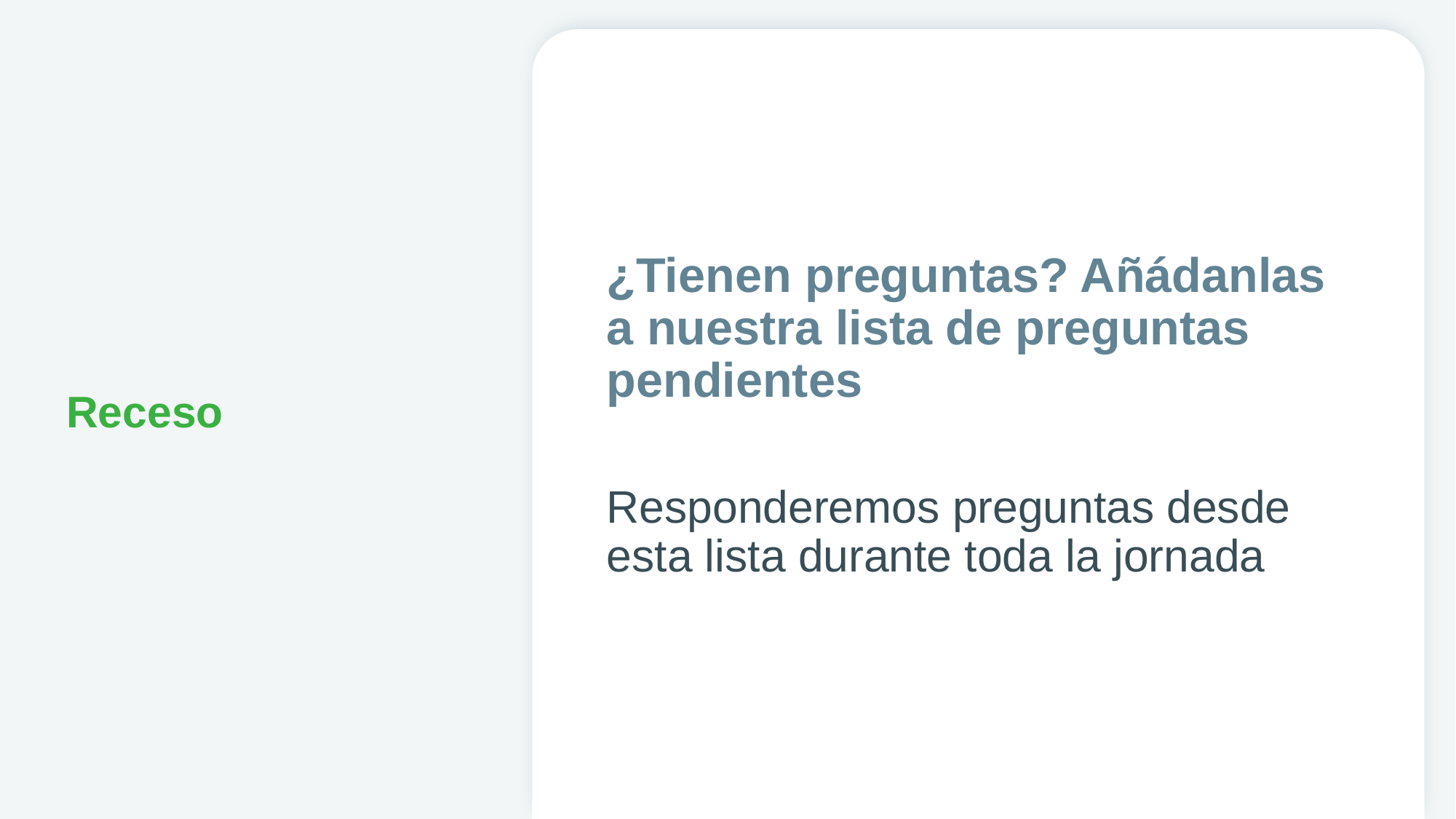

¿Tienen preguntas? Añádanlas a nuestra lista de preguntas pendientes

Responderemos preguntas desde esta lista durante toda la jornada

# Receso